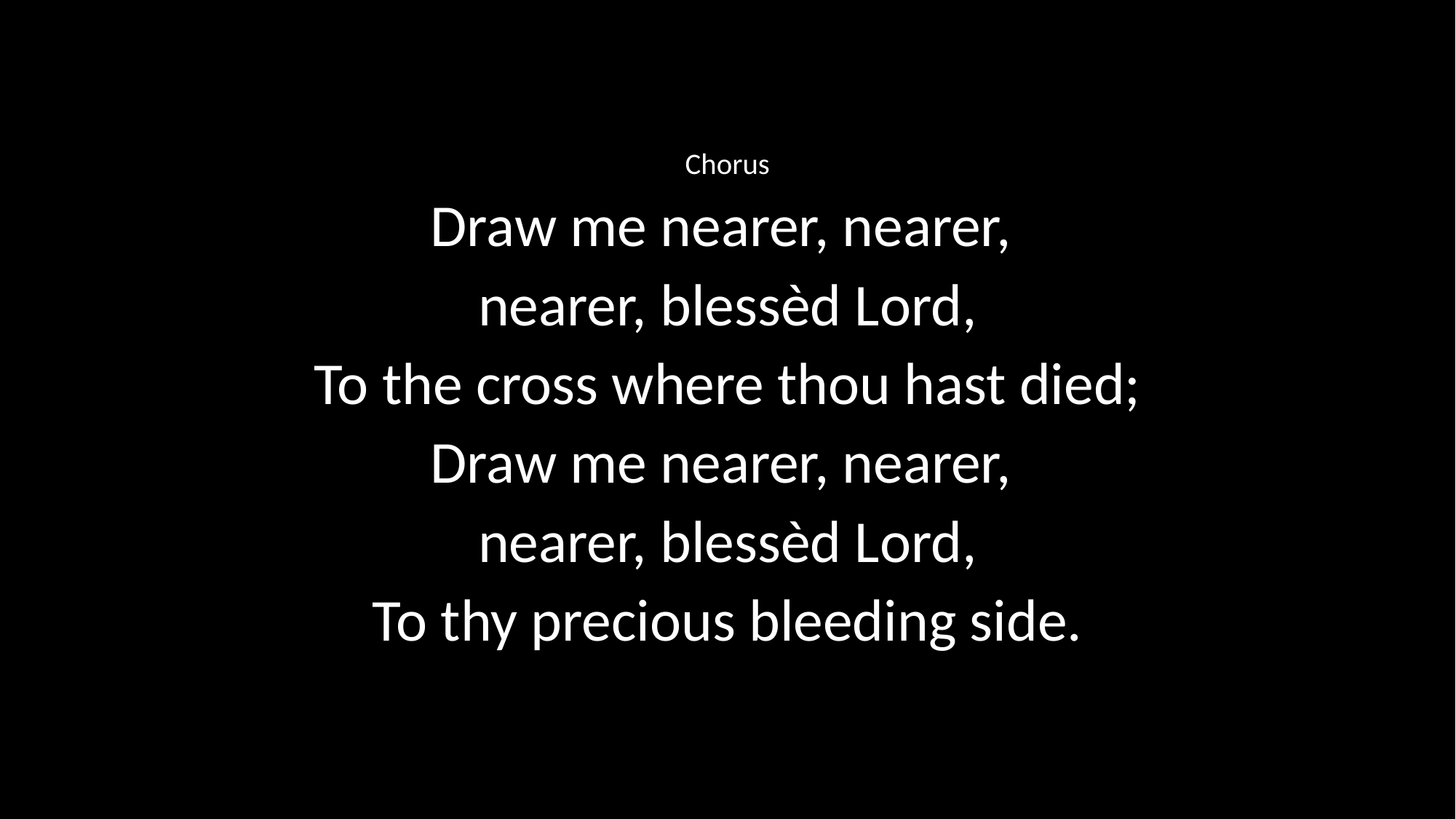

Chorus
Draw me nearer, nearer,
nearer, blessèd Lord,
To the cross where thou hast died;
Draw me nearer, nearer,
nearer, blessèd Lord,
To thy precious bleeding side.